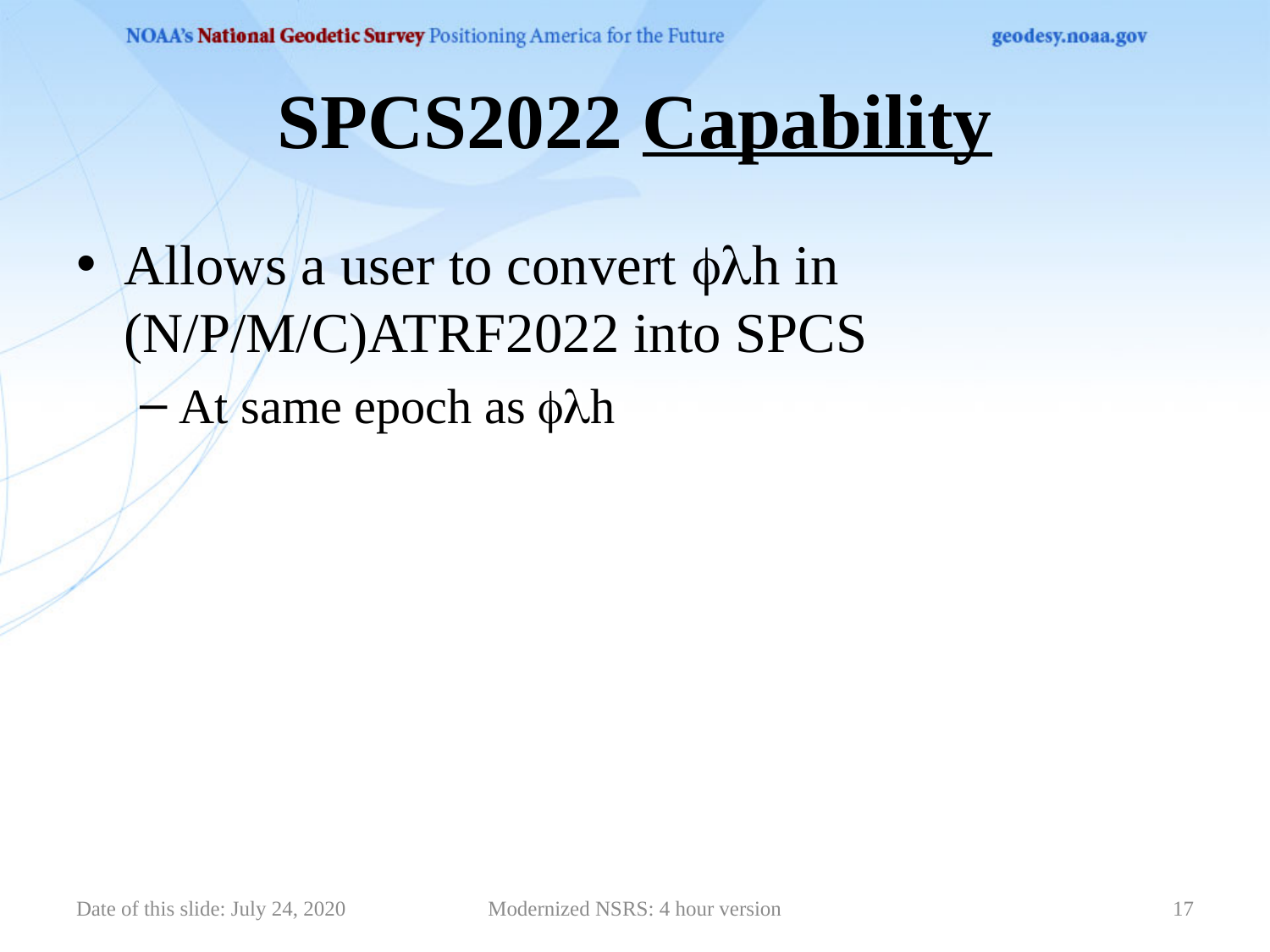

# SPCS2022 Capability
Allows a user to convert φλh in (N/P/M/C)ATRF2022 into SPCS
At same epoch as φλh

Date of this slide: July 24, 2020
Modernized NSRS: 4 hour version
17